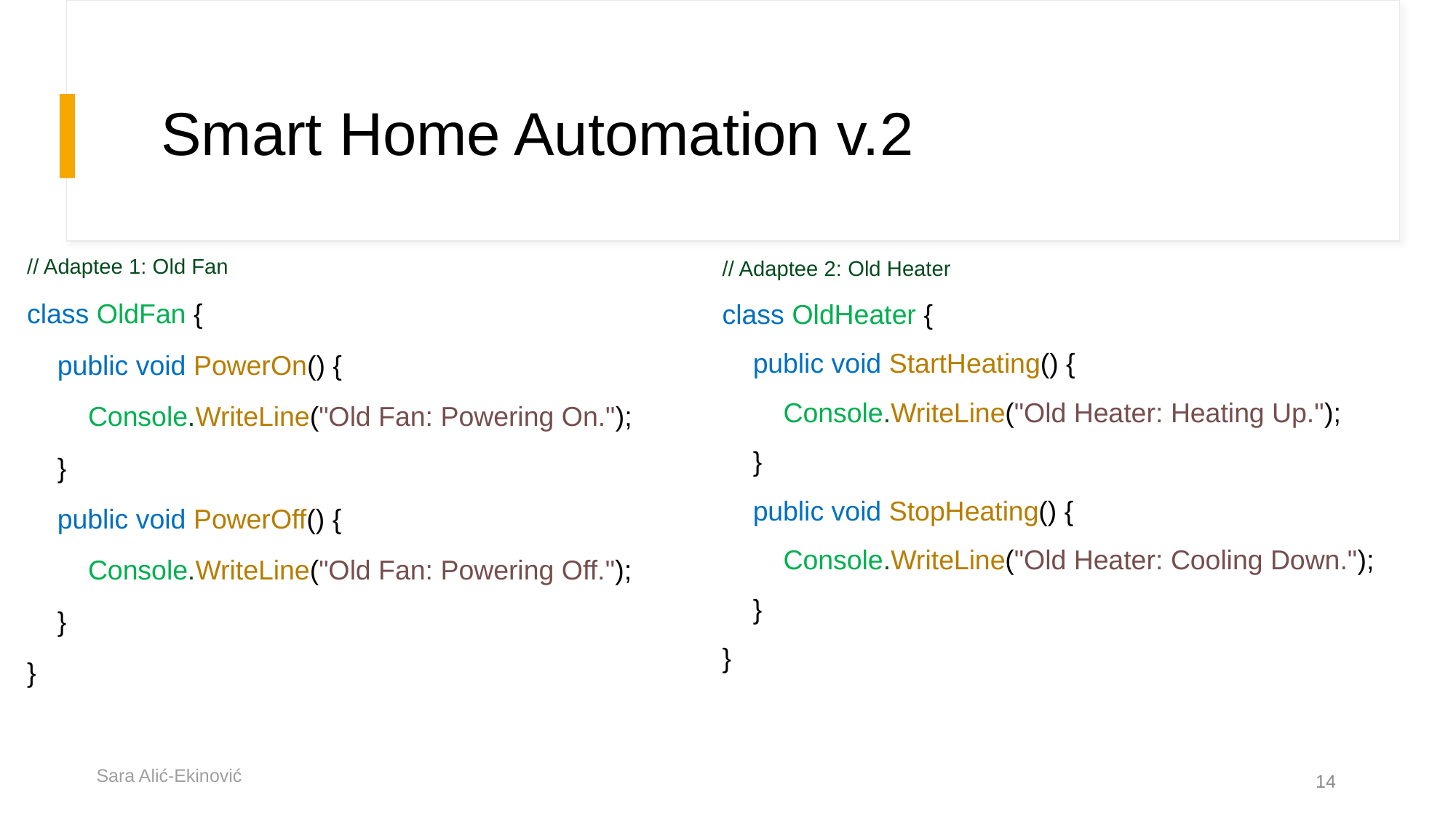

# Smart Home Automation v.2
// Adaptee 2: Old Heater
class OldHeater {
    public void StartHeating() {
        Console.WriteLine("Old Heater: Heating Up.");
    }
    public void StopHeating() {
        Console.WriteLine("Old Heater: Cooling Down.");
    }
}
// Adaptee 1: Old Fan
class OldFan {
    public void PowerOn() {
        Console.WriteLine("Old Fan: Powering On.");
    }
    public void PowerOff() {
        Console.WriteLine("Old Fan: Powering Off.");
    }
}
Sara Alić-Ekinović
14